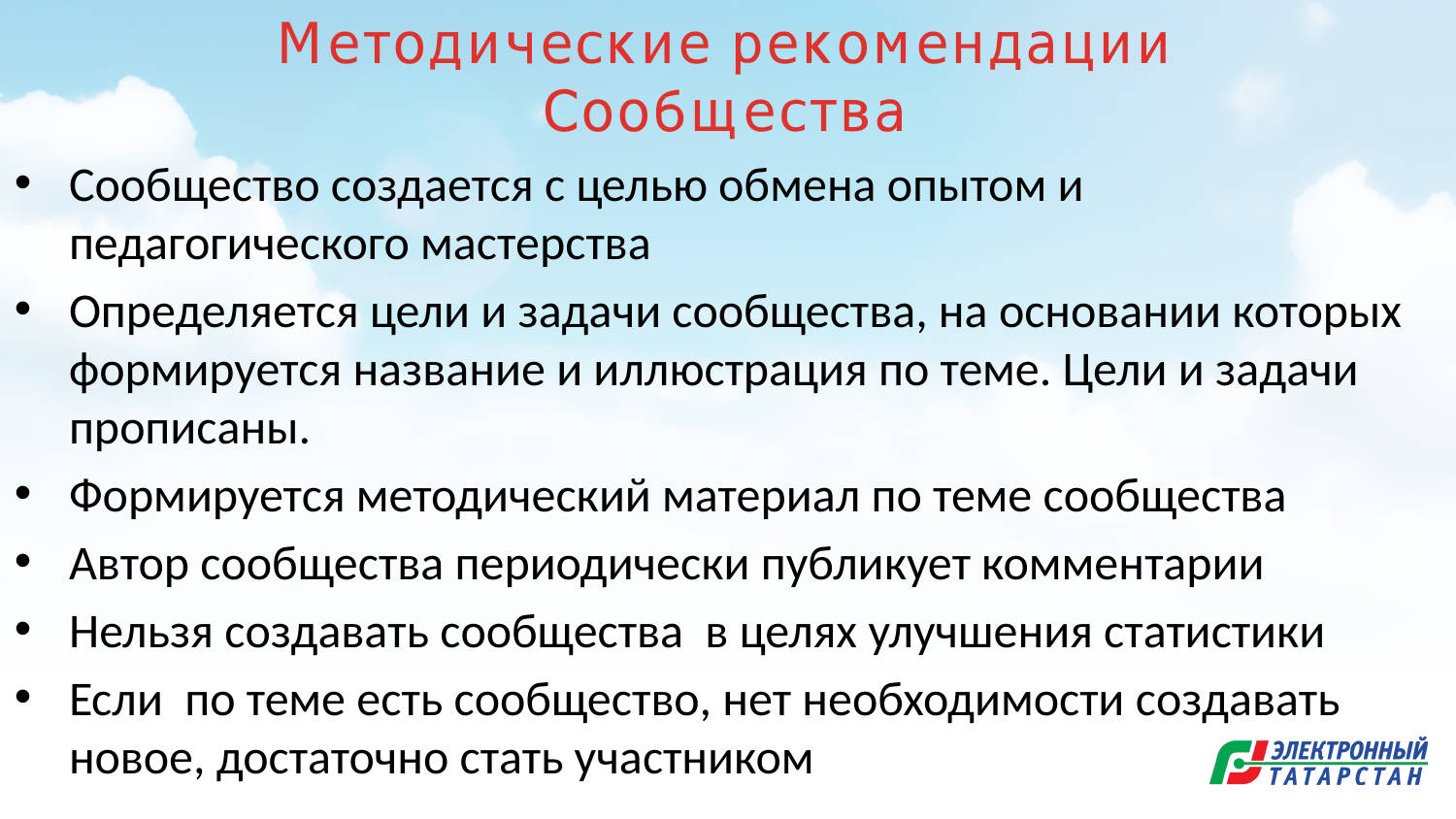

# Методические рекомендации Сообщества
Сообщество создается с целью обмена опытом и педагогического мастерства
Определяется цели и задачи сообщества, на основании которых формируется название и иллюстрация по теме. Цели и задачи прописаны.
Формируется методический материал по теме сообщества
Автор сообщества периодически публикует комментарии
Нельзя создавать сообщества  в целях улучшения статистики
Если  по теме есть сообщество, нет необходимости создавать новое, достаточно стать участником